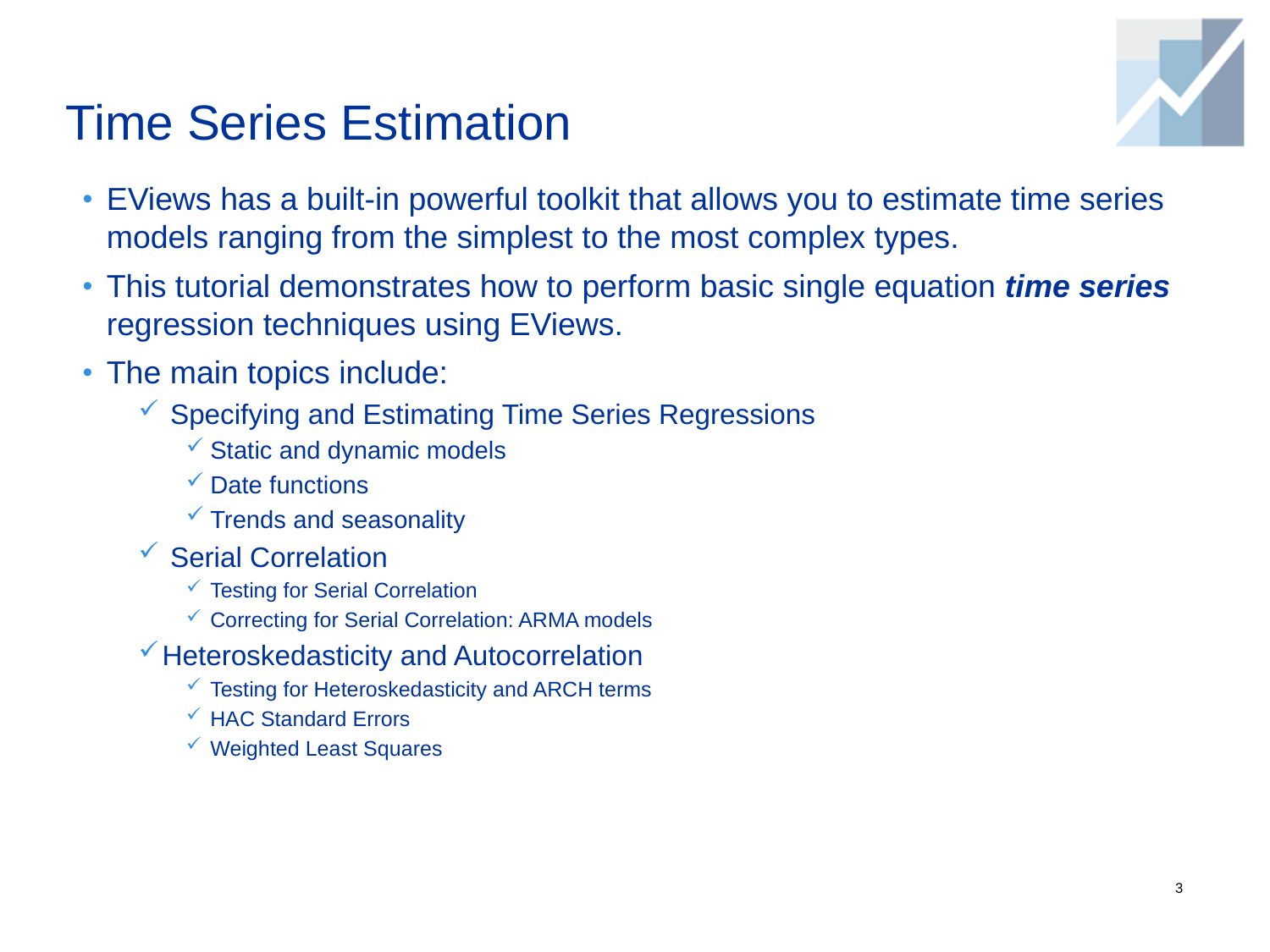

# Time Series Estimation
EViews has a built-in powerful toolkit that allows you to estimate time series models ranging from the simplest to the most complex types.
This tutorial demonstrates how to perform basic single equation time series regression techniques using EViews.
The main topics include:
 Specifying and Estimating Time Series Regressions
Static and dynamic models
Date functions
Trends and seasonality
 Serial Correlation
Testing for Serial Correlation
Correcting for Serial Correlation: ARMA models
Heteroskedasticity and Autocorrelation
Testing for Heteroskedasticity and ARCH terms
HAC Standard Errors
Weighted Least Squares

3